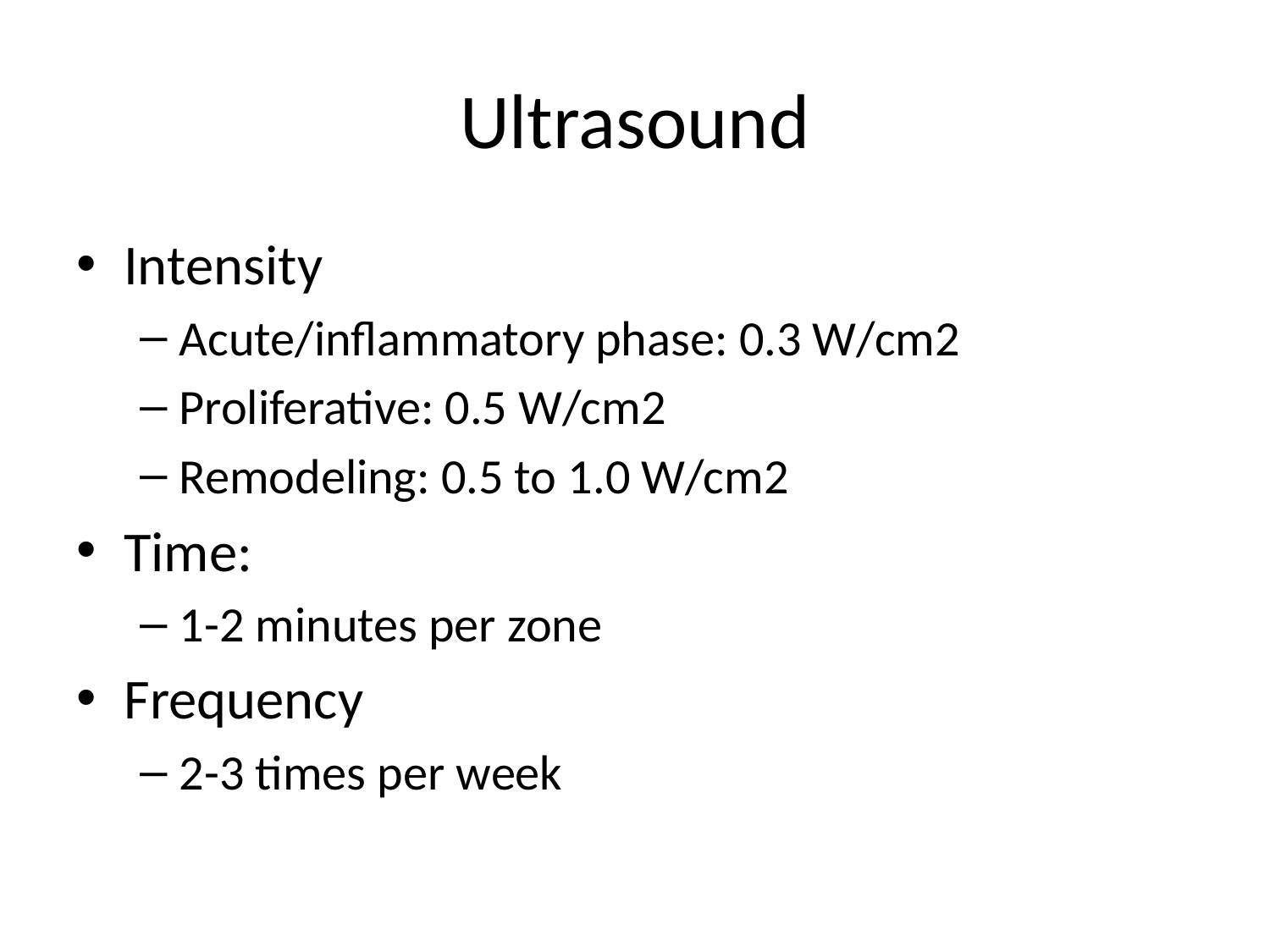

# Ultrasound
Intensity
Acute/inflammatory phase: 0.3 W/cm2
Proliferative: 0.5 W/cm2
Remodeling: 0.5 to 1.0 W/cm2
Time:
1-2 minutes per zone
Frequency
2-3 times per week